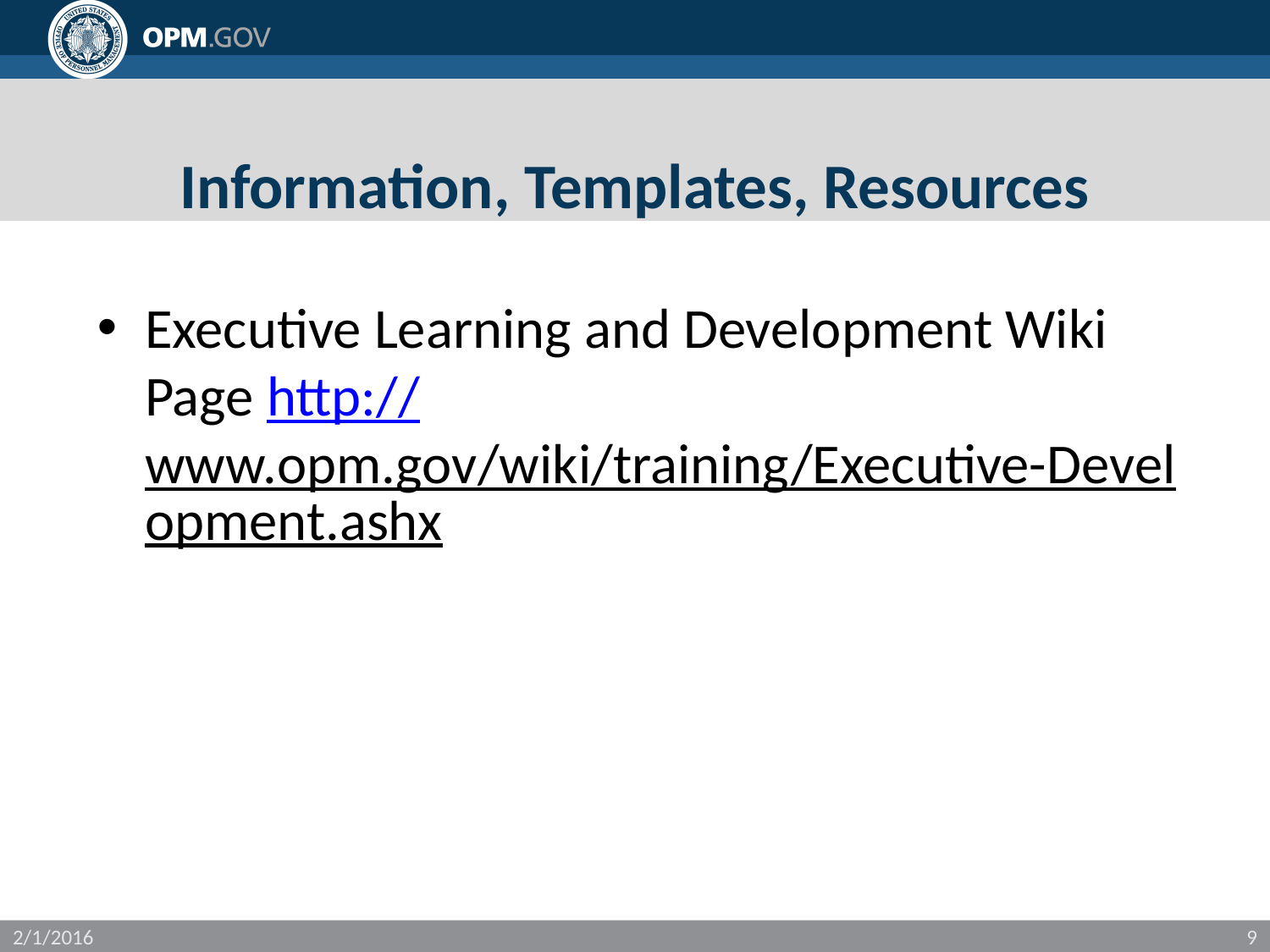

# Information, Templates, Resources
Executive Learning and Development Wiki Page http://www.opm.gov/wiki/training/Executive-Development.ashx
2/1/2016
9